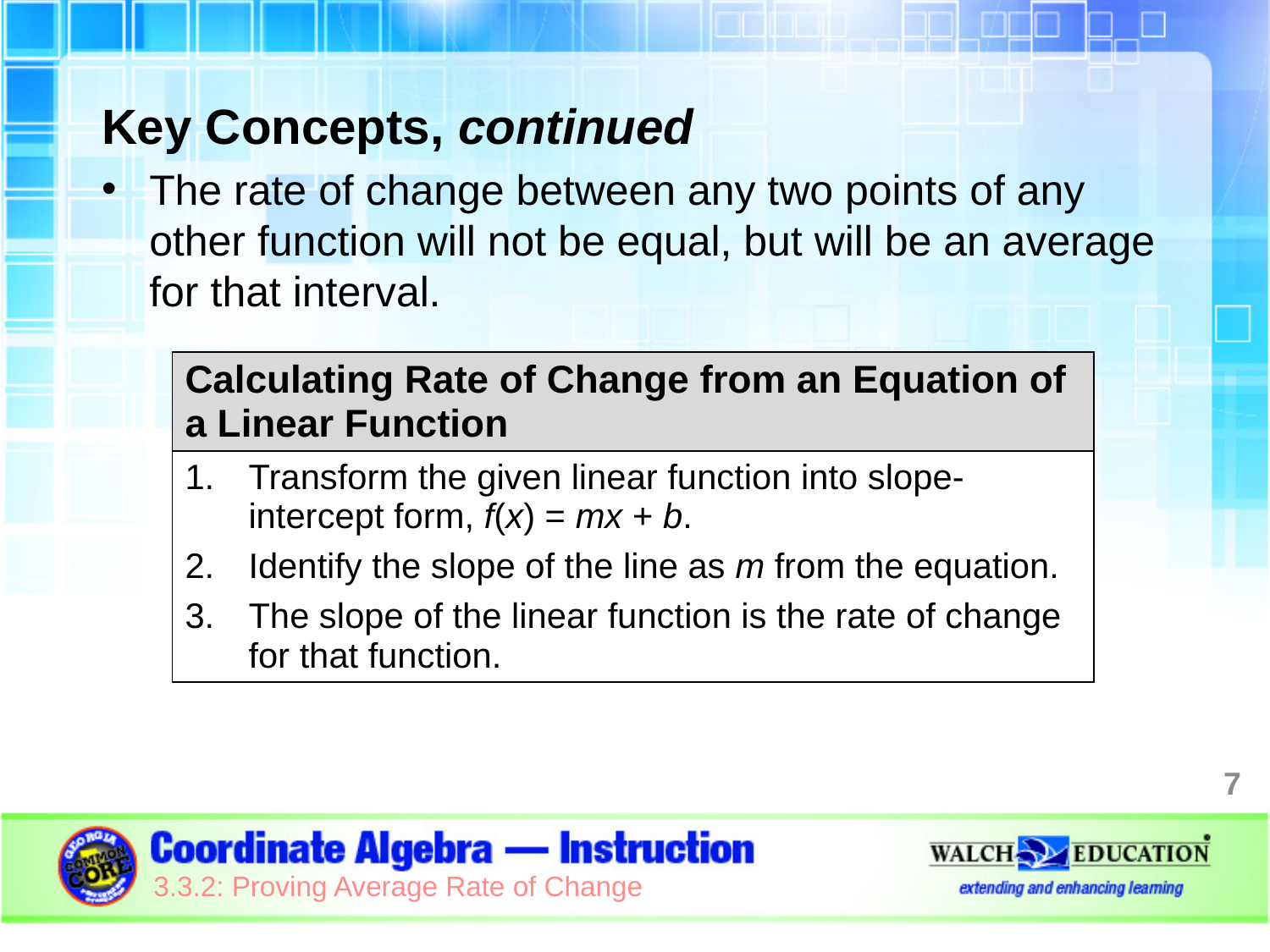

Key Concepts, continued
The rate of change between any two points of any other function will not be equal, but will be an average for that interval.

| Calculating Rate of Change from an Equation of a Linear Function |
| --- |
| Transform the given linear function into slope-intercept form, f(x) = mx + b. Identify the slope of the line as m from the equation. The slope of the linear function is the rate of change for that function. |
7
3.3.2: Proving Average Rate of Change